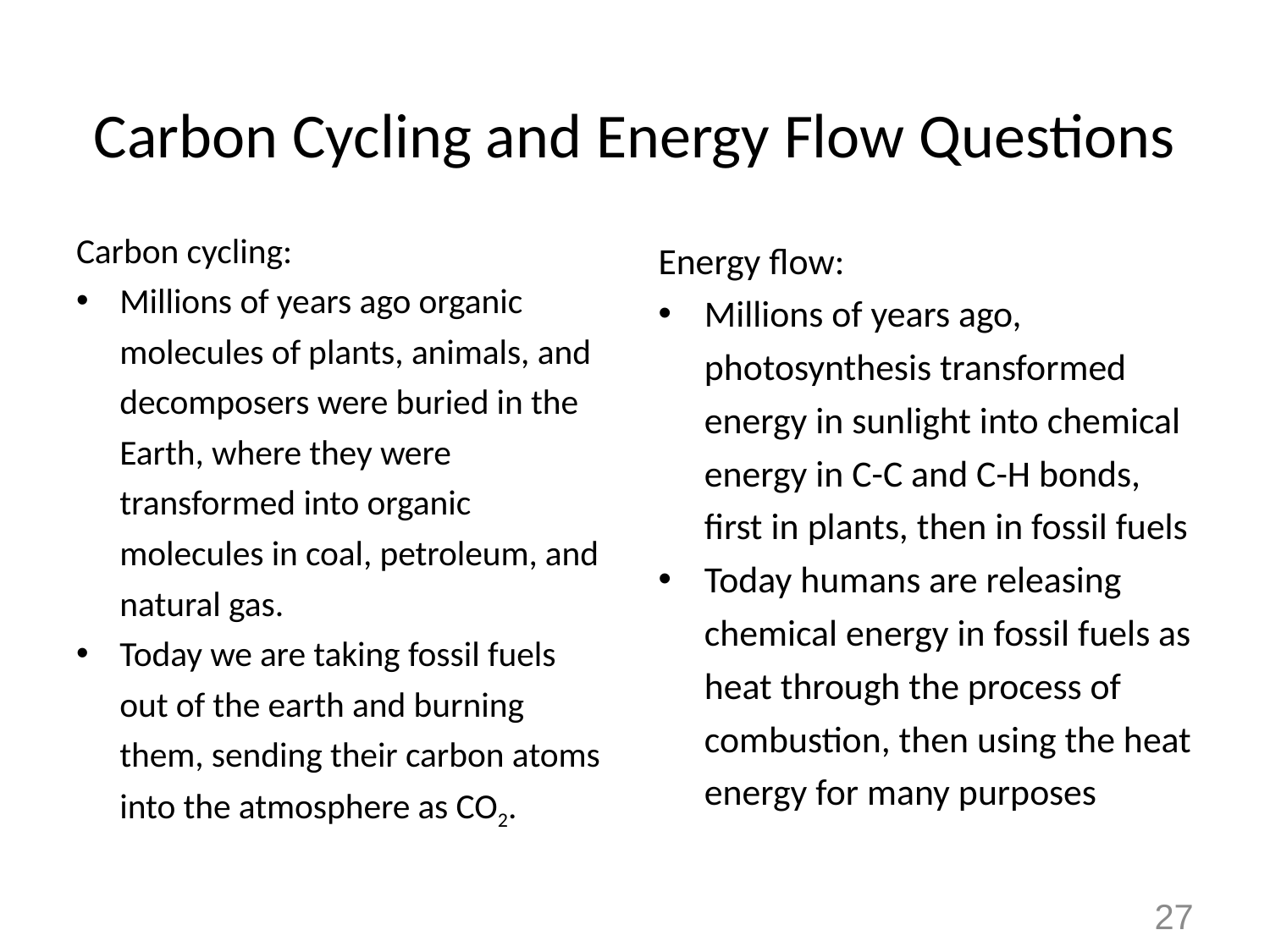

# Carbon Cycling and Energy Flow Questions
Carbon cycling:
Millions of years ago organic molecules of plants, animals, and decomposers were buried in the Earth, where they were transformed into organic molecules in coal, petroleum, and natural gas.
Today we are taking fossil fuels out of the earth and burning them, sending their carbon atoms into the atmosphere as CO2.
Energy flow:
Millions of years ago, photosynthesis transformed energy in sunlight into chemical energy in C-C and C-H bonds, first in plants, then in fossil fuels
Today humans are releasing chemical energy in fossil fuels as heat through the process of combustion, then using the heat energy for many purposes
27